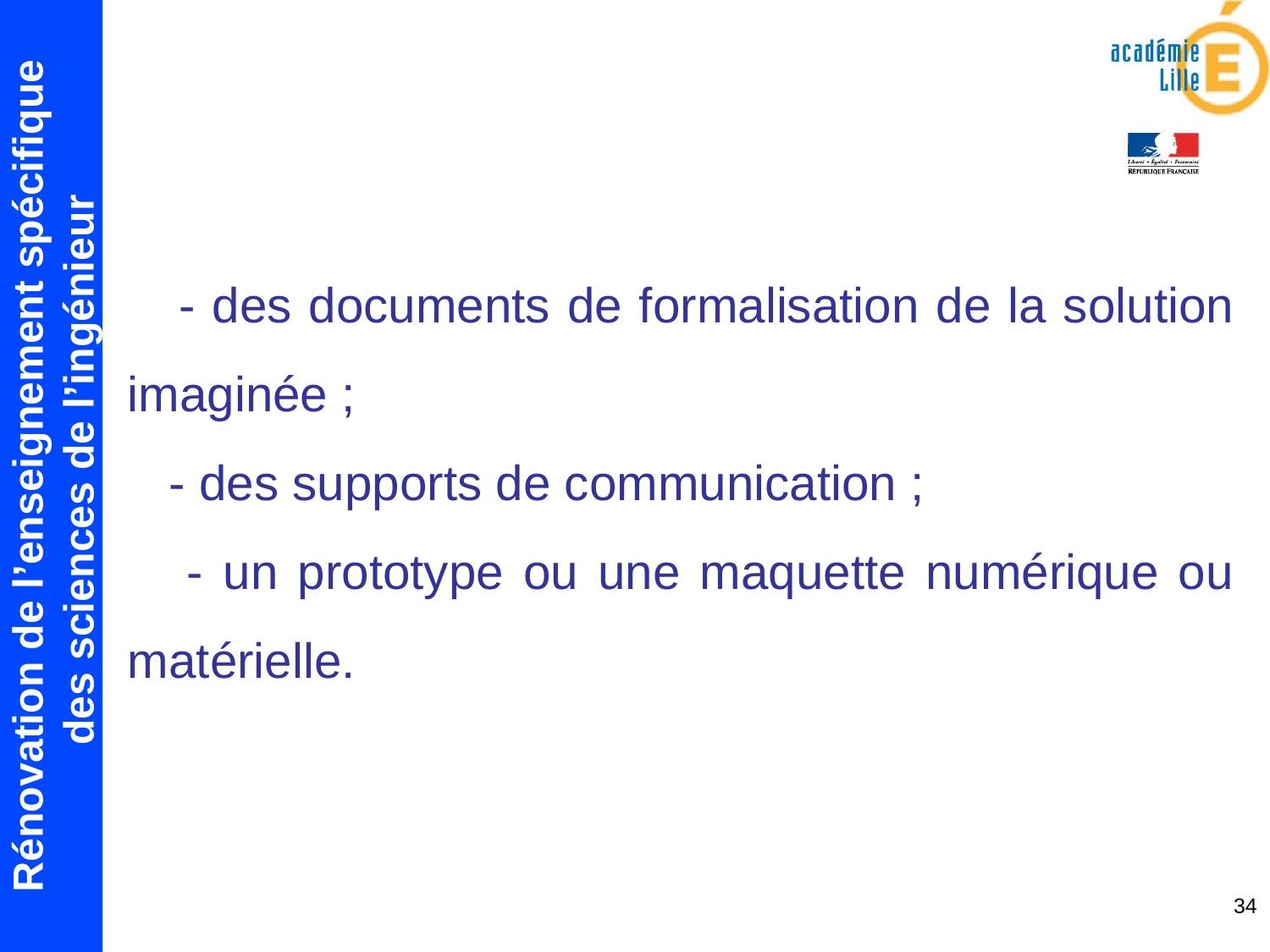

- des documents de formalisation de la solution imaginée ;
   - des supports de communication ;
   - un prototype ou une maquette numérique ou matérielle.
34